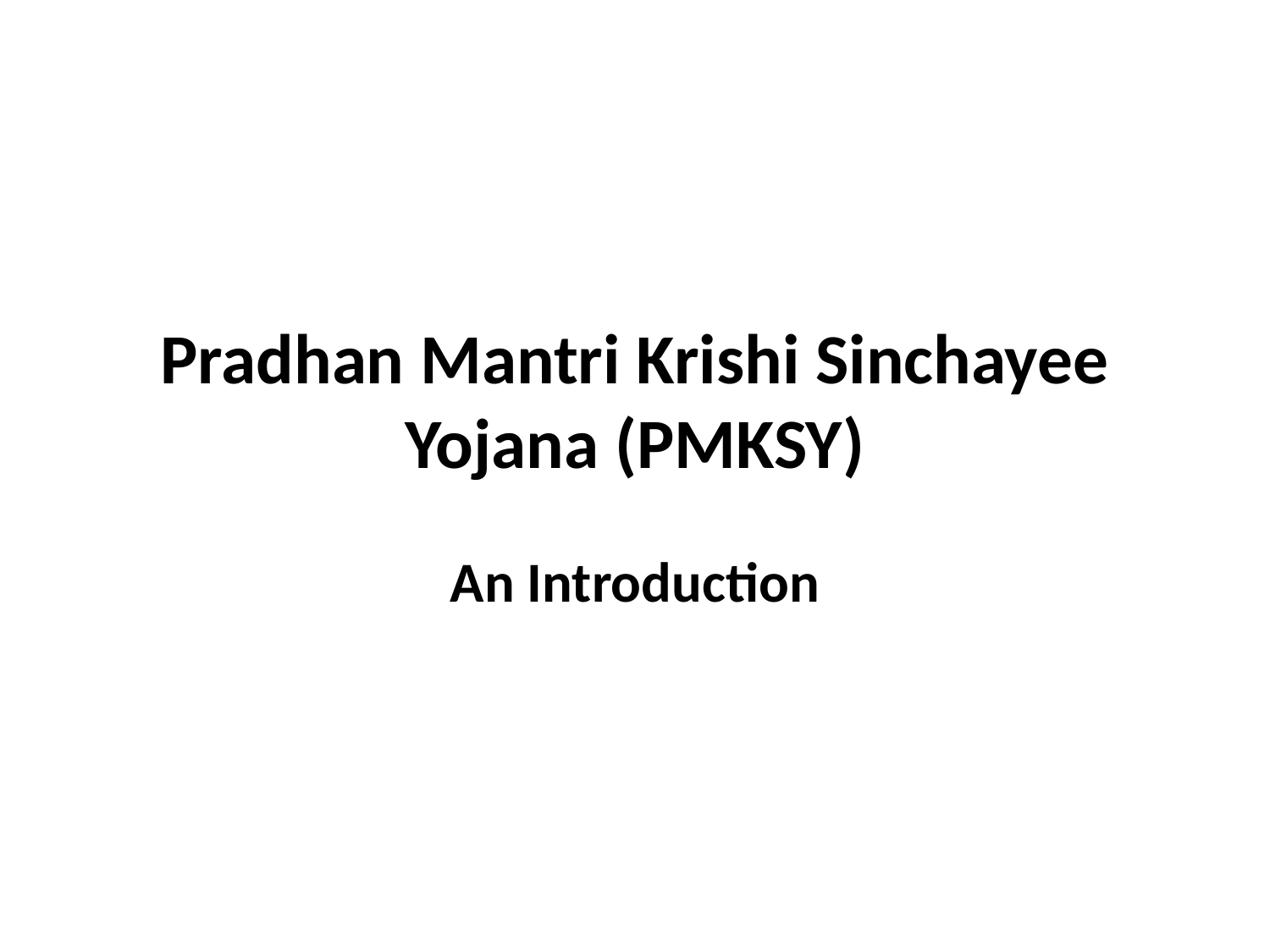

# Pradhan Mantri Krishi Sinchayee Yojana (PMKSY)
An Introduction